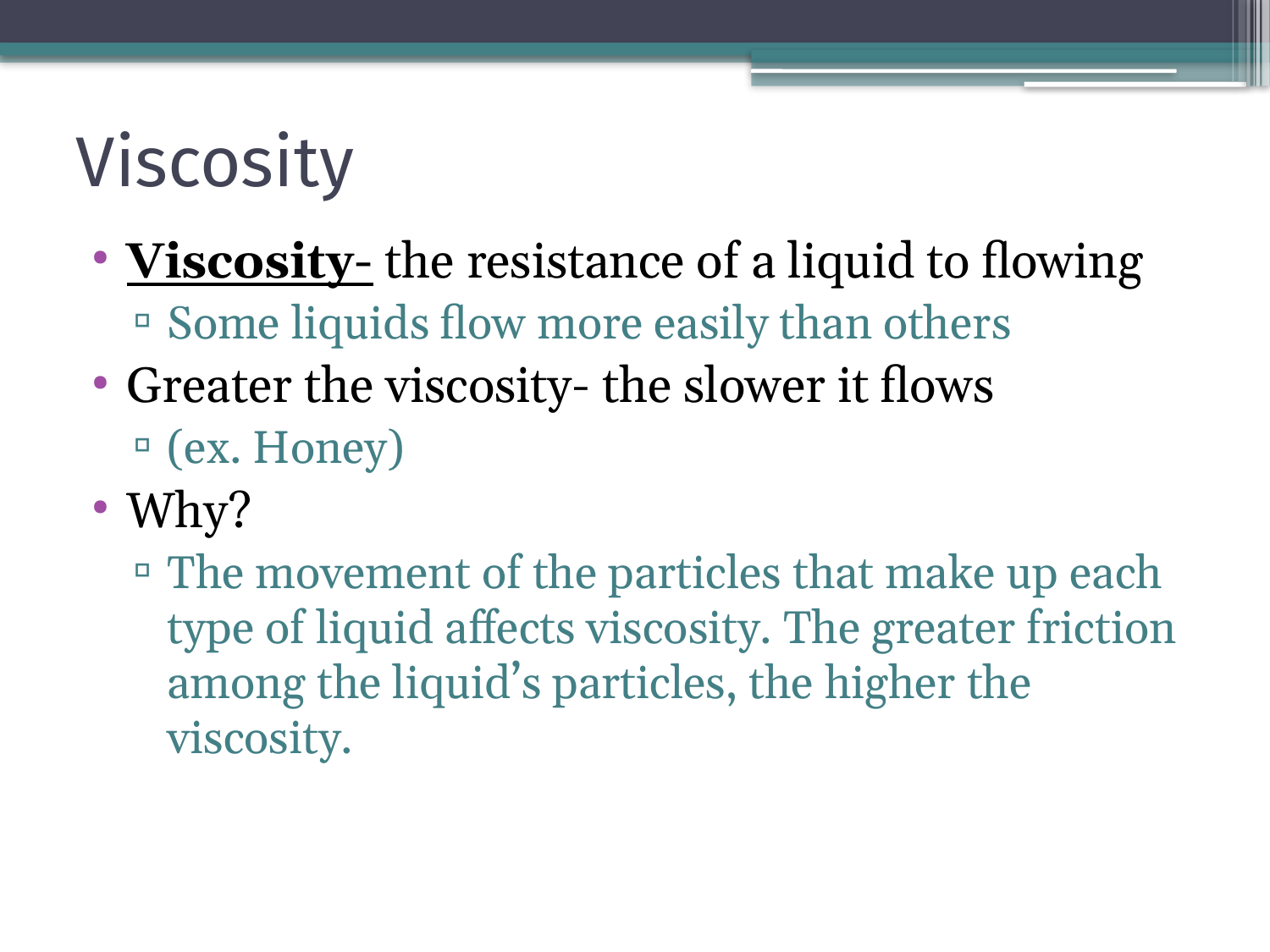

# Viscosity
Viscosity- the resistance of a liquid to flowing
Some liquids flow more easily than others
Greater the viscosity- the slower it flows
(ex. Honey)
Why?
The movement of the particles that make up each type of liquid affects viscosity. The greater friction among the liquid’s particles, the higher the viscosity.